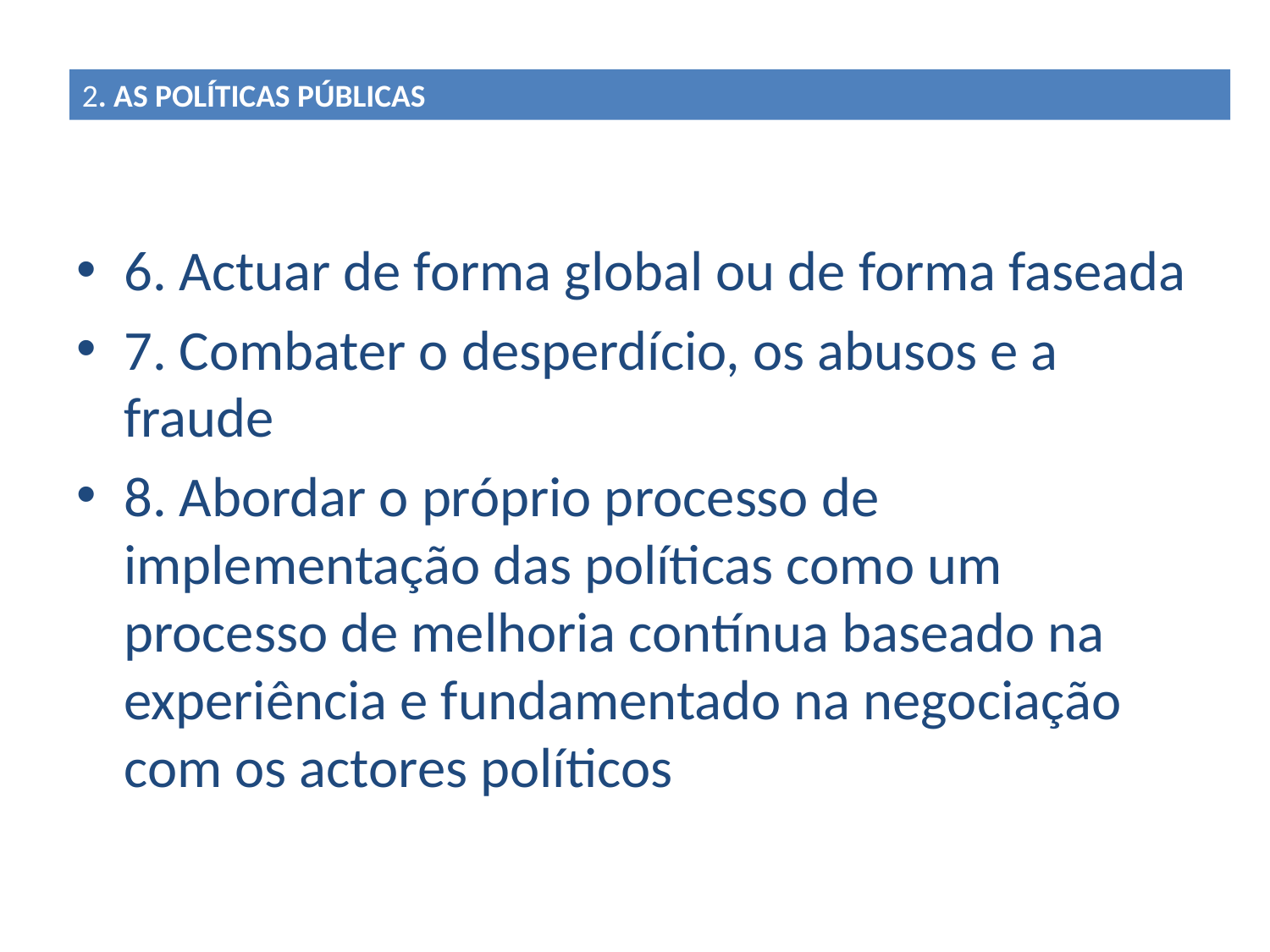

2. AS POLÍTICAS PÚBLICAS
6. Actuar de forma global ou de forma faseada
7. Combater o desperdício, os abusos e a fraude
8. Abordar o próprio processo de implementação das políticas como um processo de melhoria contínua baseado na experiência e fundamentado na negociação com os actores políticos